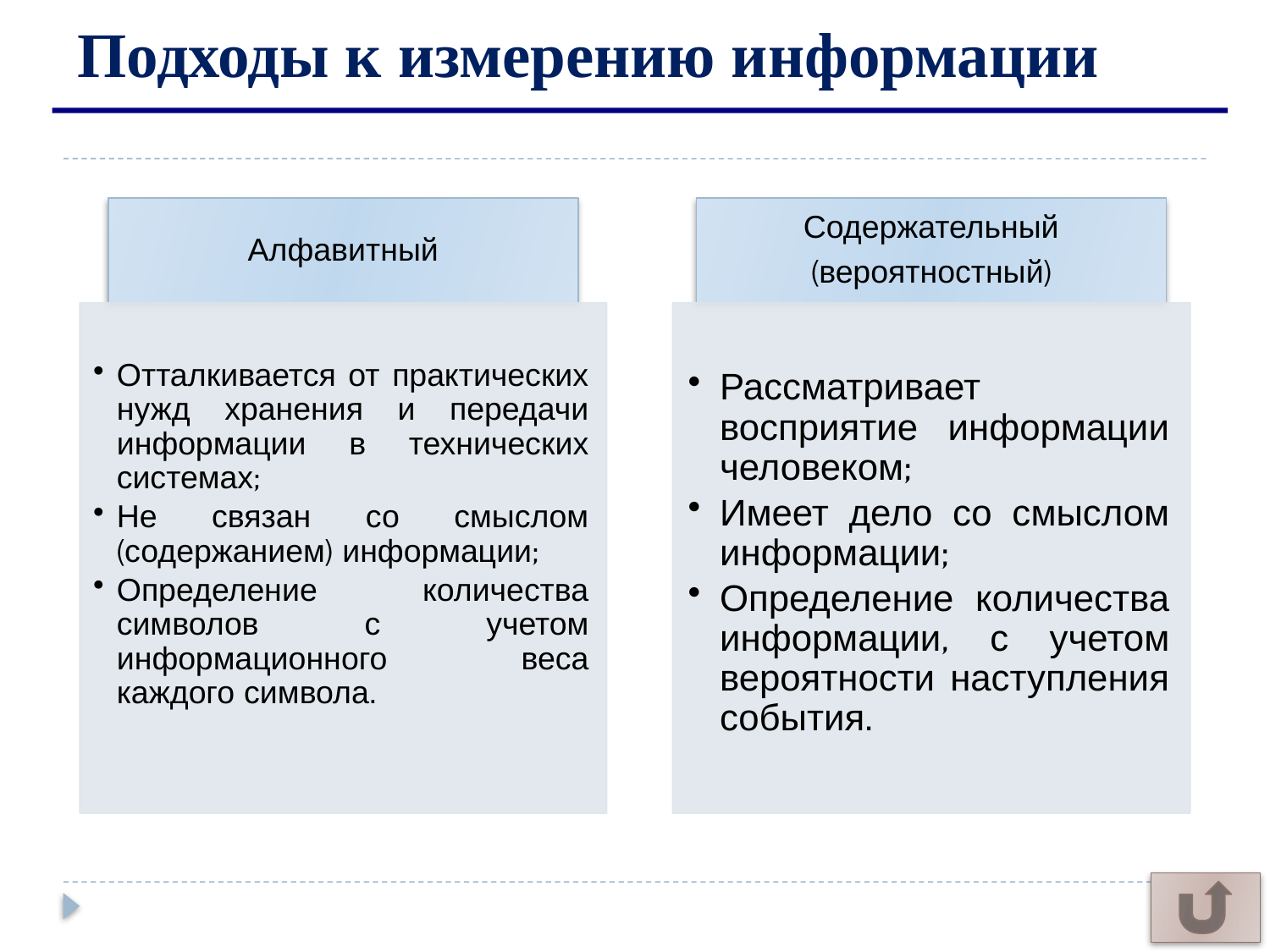

Подходы к измерению информации

Алфавитный

Отталкивается от практических нужд хранения и передачи информации в технических системах;
Не связан со смыслом (содержанием) информации;
Определение количества символов с учетом информационного веса каждого символа.
Содержательный
(вероятностный)

Рассматривает восприятие информации человеком;
Имеет дело со смыслом информации;
Определение количества информации, с учетом вероятности наступления события.